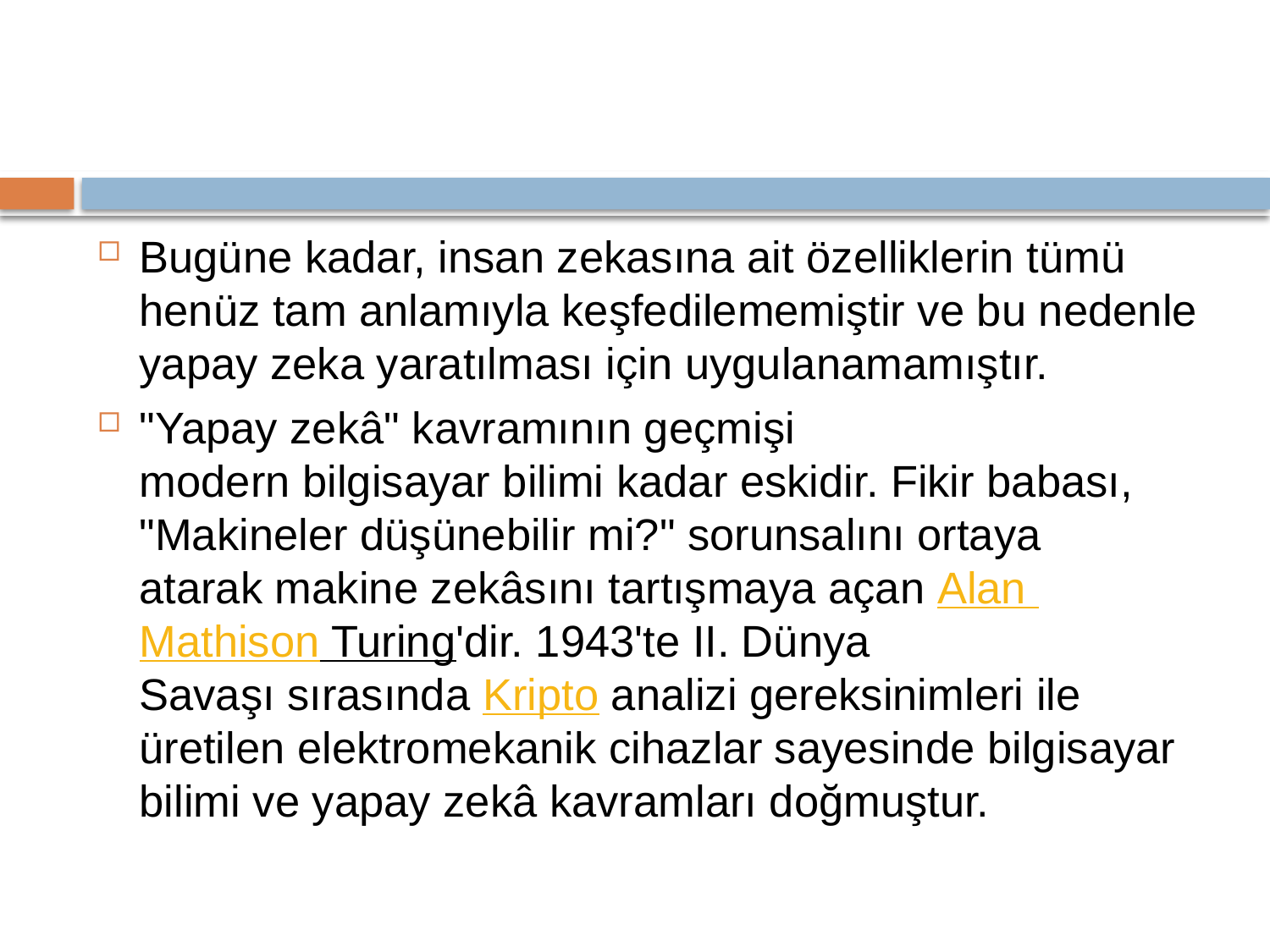

#
Bugüne kadar, insan zekasına ait özelliklerin tümü henüz tam anlamıyla keşfedilememiştir ve bu nedenle yapay zeka yaratılması için uygulanamamıştır.
"Yapay zekâ" kavramının geçmişi modern bilgisayar bilimi kadar eskidir. Fikir babası, "Makineler düşünebilir mi?" sorunsalını ortaya atarak makine zekâsını tartışmaya açan Alan Mathison Turing'dir. 1943'te II. Dünya Savaşı sırasında Kripto analizi gereksinimleri ile üretilen elektromekanik cihazlar sayesinde bilgisayar bilimi ve yapay zekâ kavramları doğmuştur.